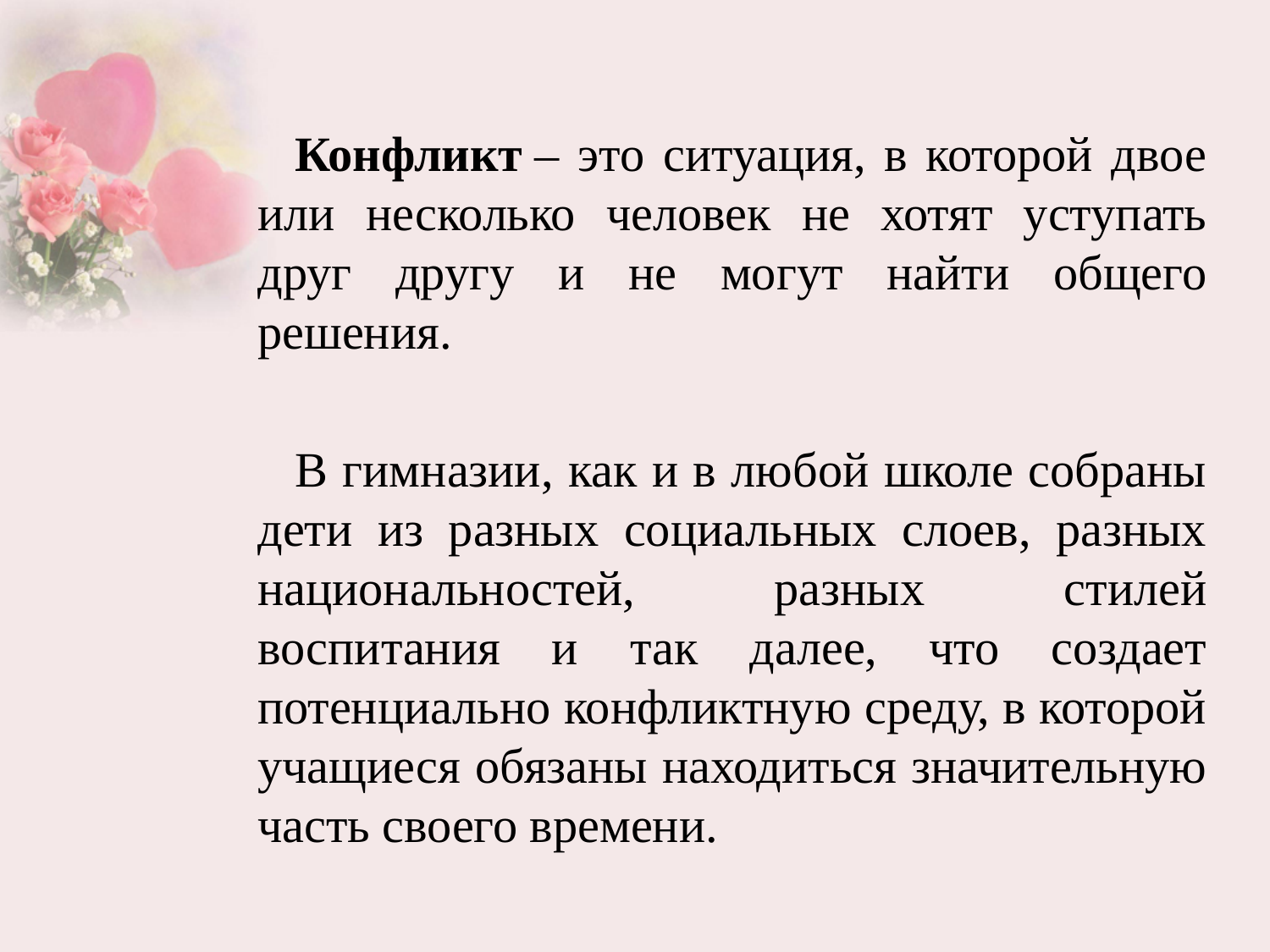

Конфликт – это ситуация, в которой двое или несколько человек не хотят уступать друг другу и не могут найти общего решения.

В гимназии, как и в любой школе собраны дети из разных социальных слоев, разных национальностей, разных стилей воспитания и так далее, что создает потенциально конфликтную среду, в которой учащиеся обязаны находиться значительную часть своего времени.